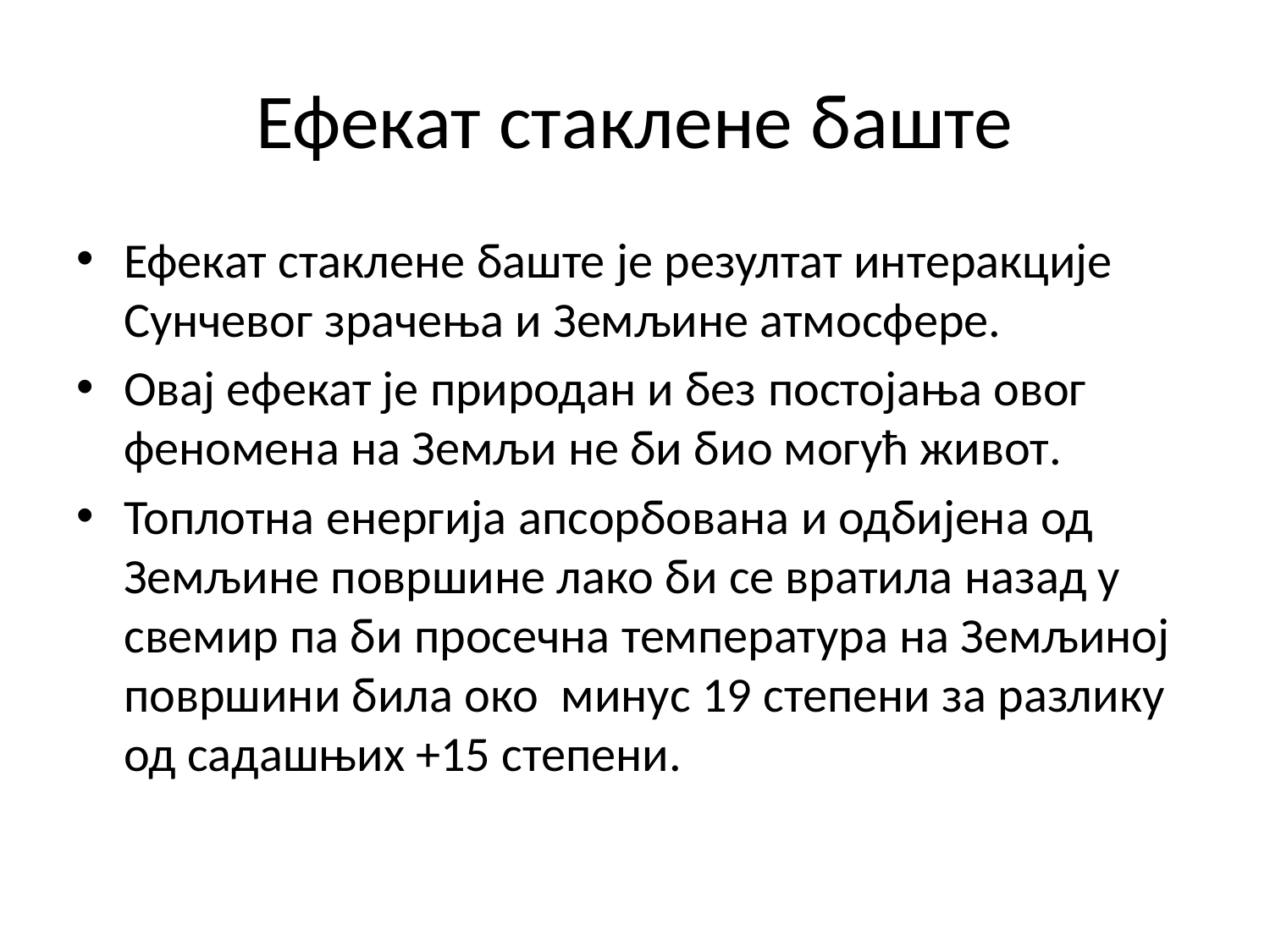

# Ефекат стаклене баште
Ефекат стаклене баште је резултат интеракције Сунчевог зрачења и Земљине атмосфере.
Овај ефекат је природан и без постојања овог феномена на Земљи не би био могућ живот.
Топлотна енергија апсорбована и одбијена од Земљине површине лако би се вратила назад у свемир па би просечна температура на Земљиној површини била око  минус 19 степени за разлику од садашњих +15 степени.